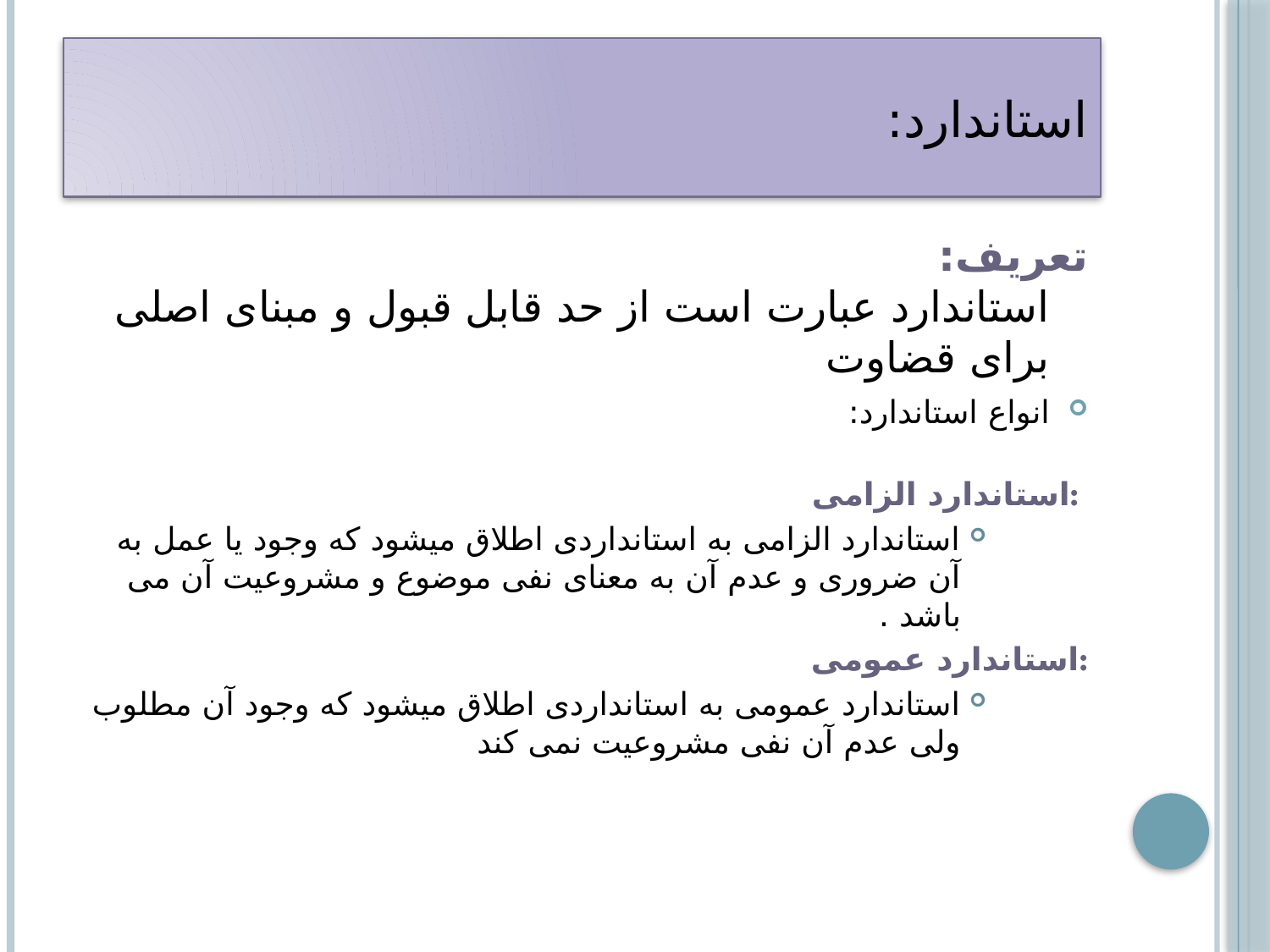

# استاندارد:
تعریف:
استاندارد عبارت است از حد قابل قبول و مبنای اصلی برای قضاوت
انواع استاندارد:
استاندارد الزامی:
استاندارد الزامی به استانداردی اطلاق میشود که وجود یا عمل به آن ضروری و عدم آن به معنای نفی موضوع و مشروعیت آن می باشد .
استاندارد عمومی:
استاندارد عمومی به استانداردی اطلاق میشود که وجود آن مطلوب ولی عدم آن نفی مشروعیت نمی کند